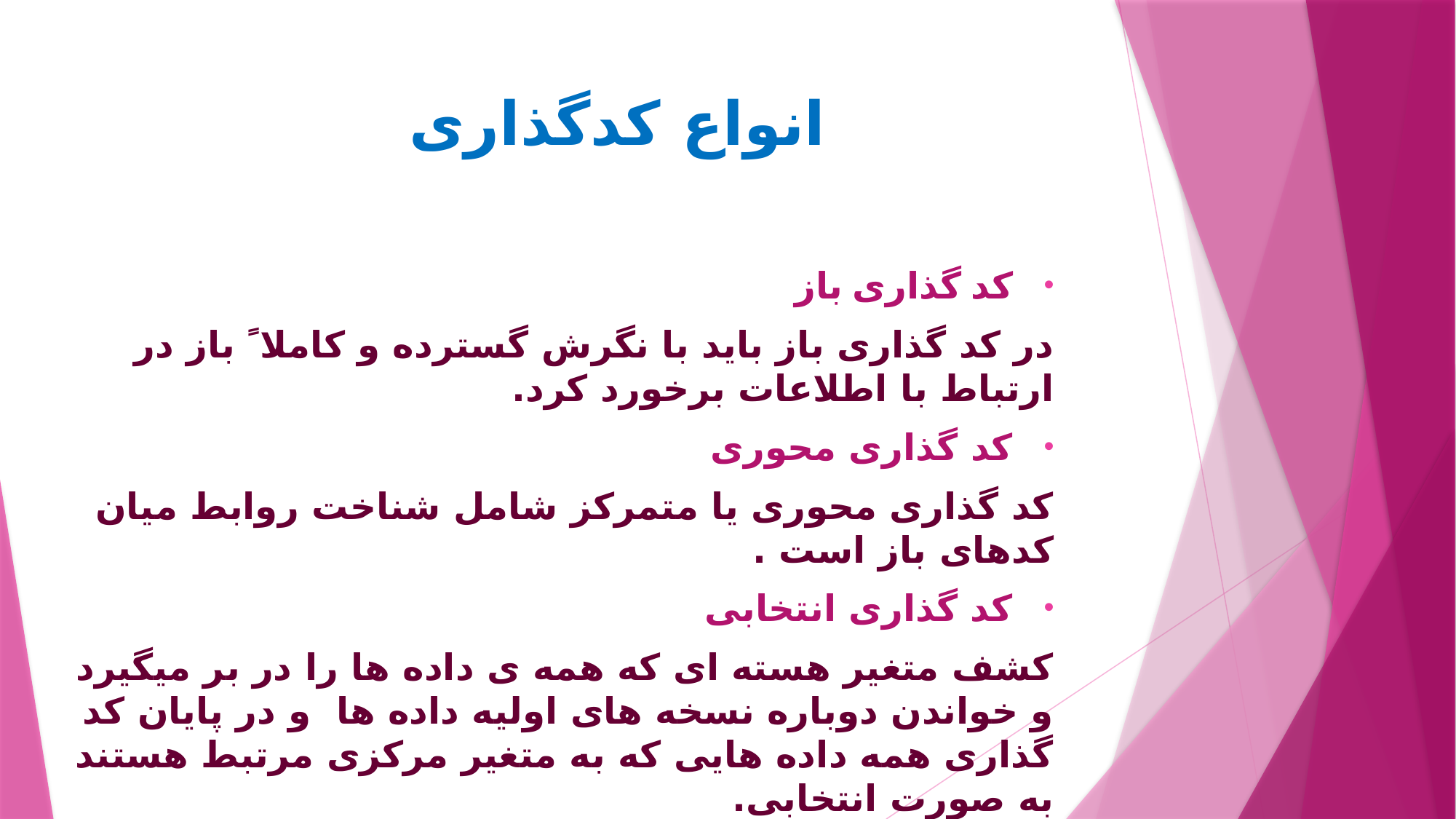

# انواع کدگذاری
کد گذاری باز
در کد گذاری باز باید با نگرش گسترده و کاملا ً باز در ارتباط با اطلاعات برخورد کرد.
کد گذاری محوری
کد گذاری محوری یا متمرکز شامل شناخت روابط میان کدهای باز است .
کد گذاری انتخابی
کشف متغیر هسته ای که همه ی داده ها را در بر میگیرد  و خواندن دوباره نسخه های اولیه داده ها  و در پایان کد گذاری همه داده هایی که به متغیر مرکزی مرتبط هستند به صورت انتخابی.